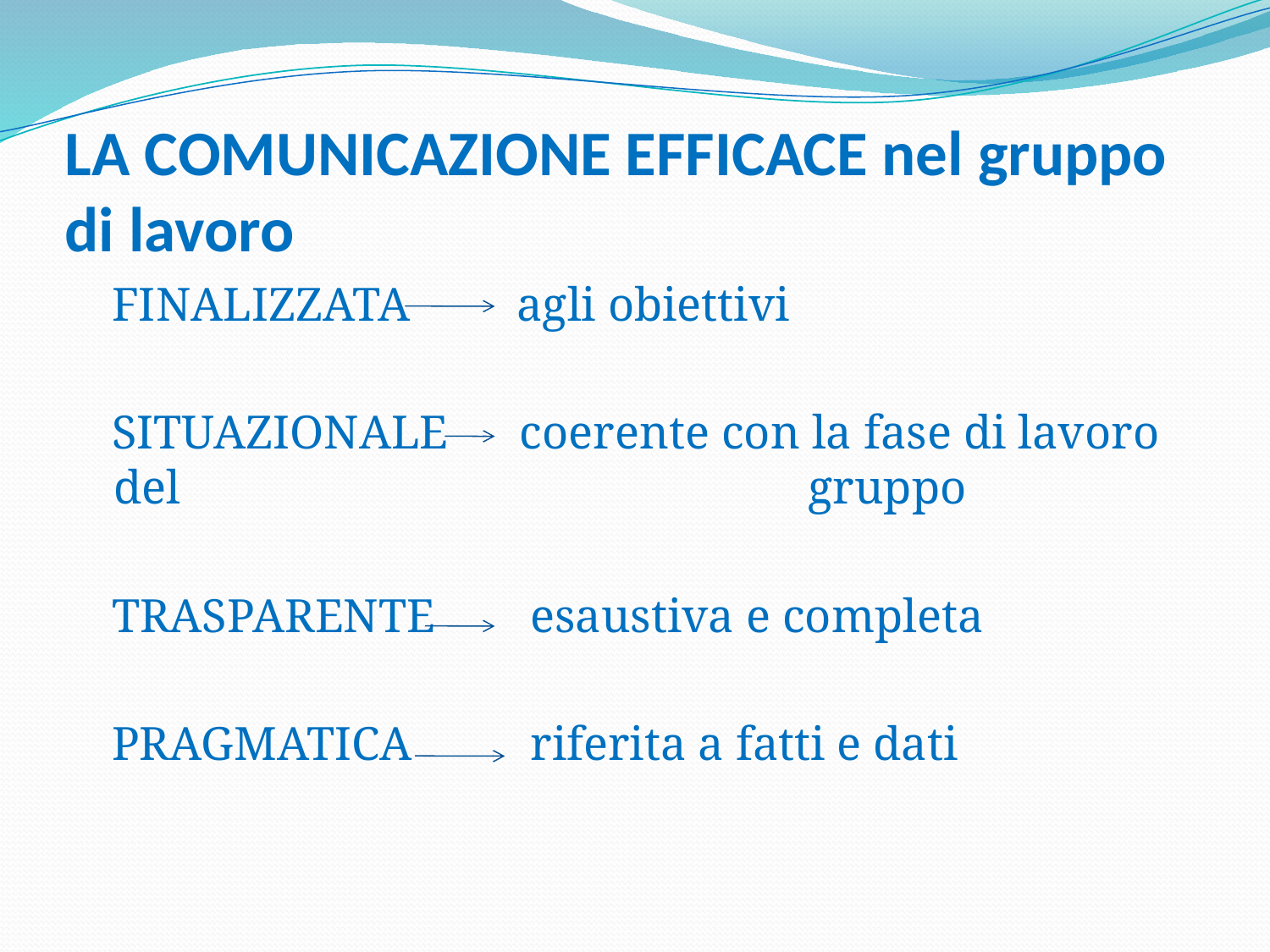

# LA COMUNICAZIONE EFFICACE nel gruppo di lavoro
   FINALIZZATA         agli obiettivi

   SITUAZIONALE      coerente con la fase di lavoro del                       			     gruppo

   TRASPARENTE        esaustiva e completa

   PRAGMATICA          riferita a fatti e dati